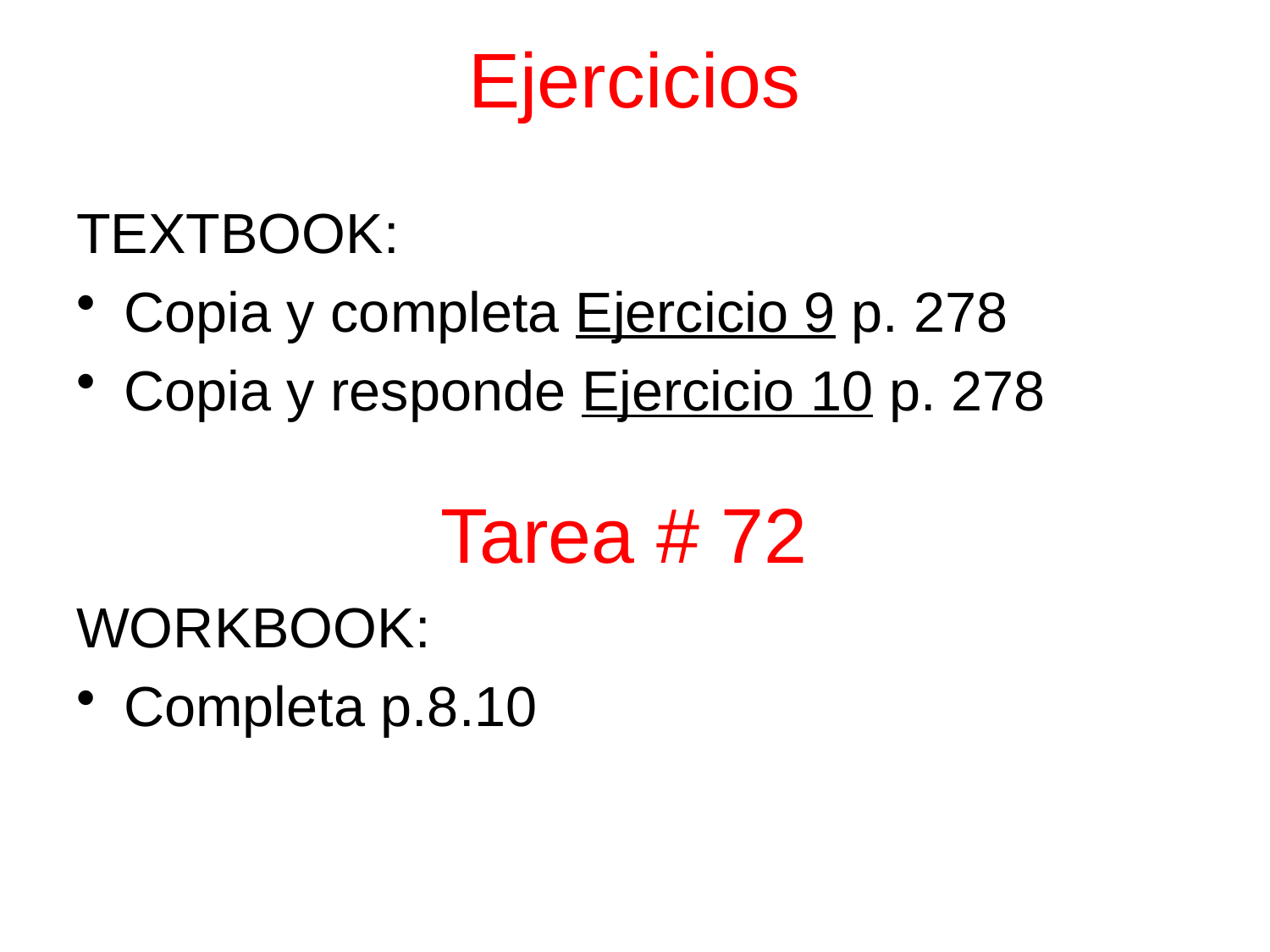

# Ejercicios
TEXTBOOK:
Copia y completa Ejercicio 9 p. 278
Copia y responde Ejercicio 10 p. 278

WORKBOOK:
Completa p.8.10
Tarea # 72